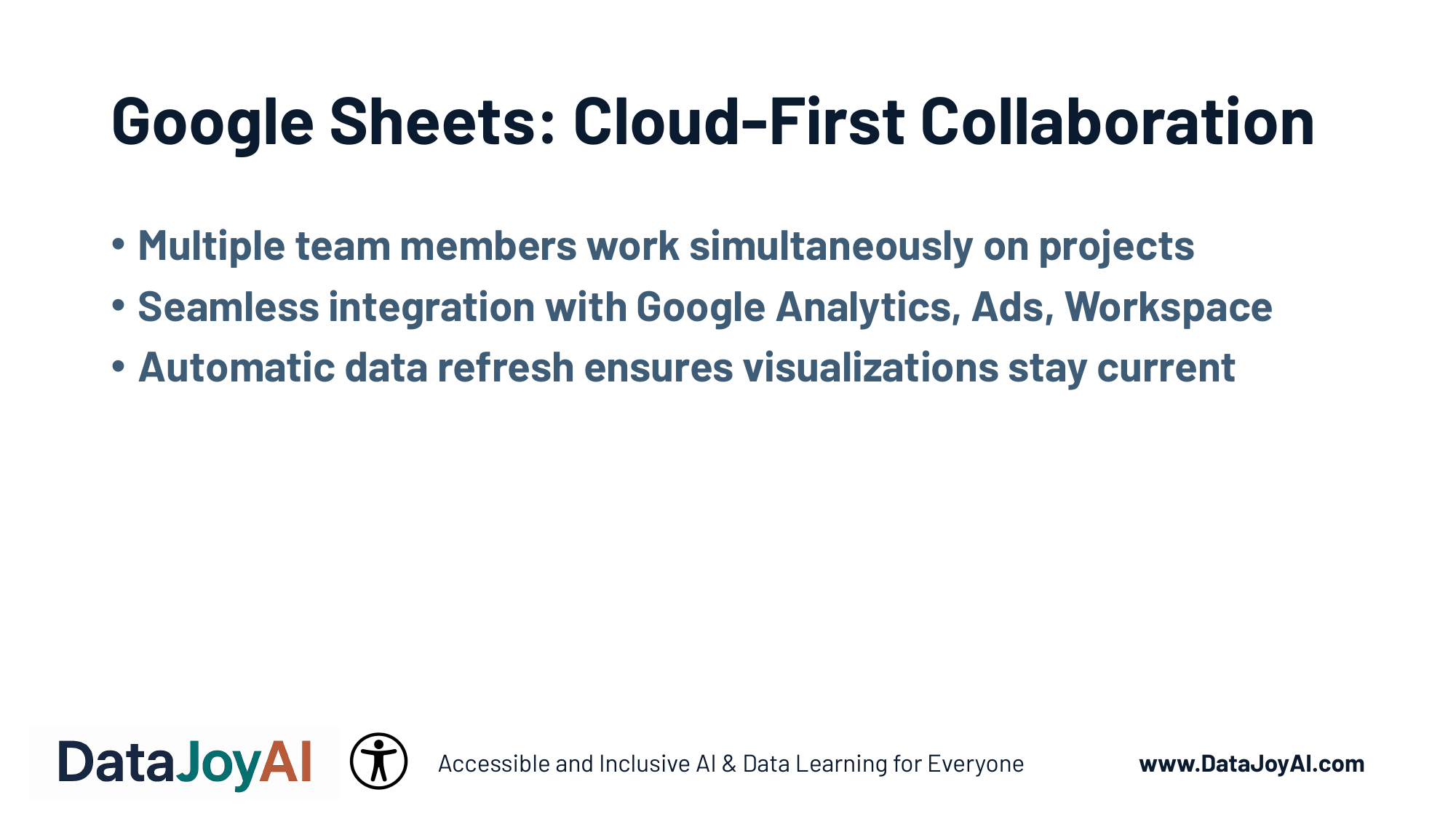

# Google Sheets: Cloud-First Collaboration
Multiple team members work simultaneously on projects
Seamless integration with Google Analytics, Ads, Workspace
Automatic data refresh ensures visualizations stay current